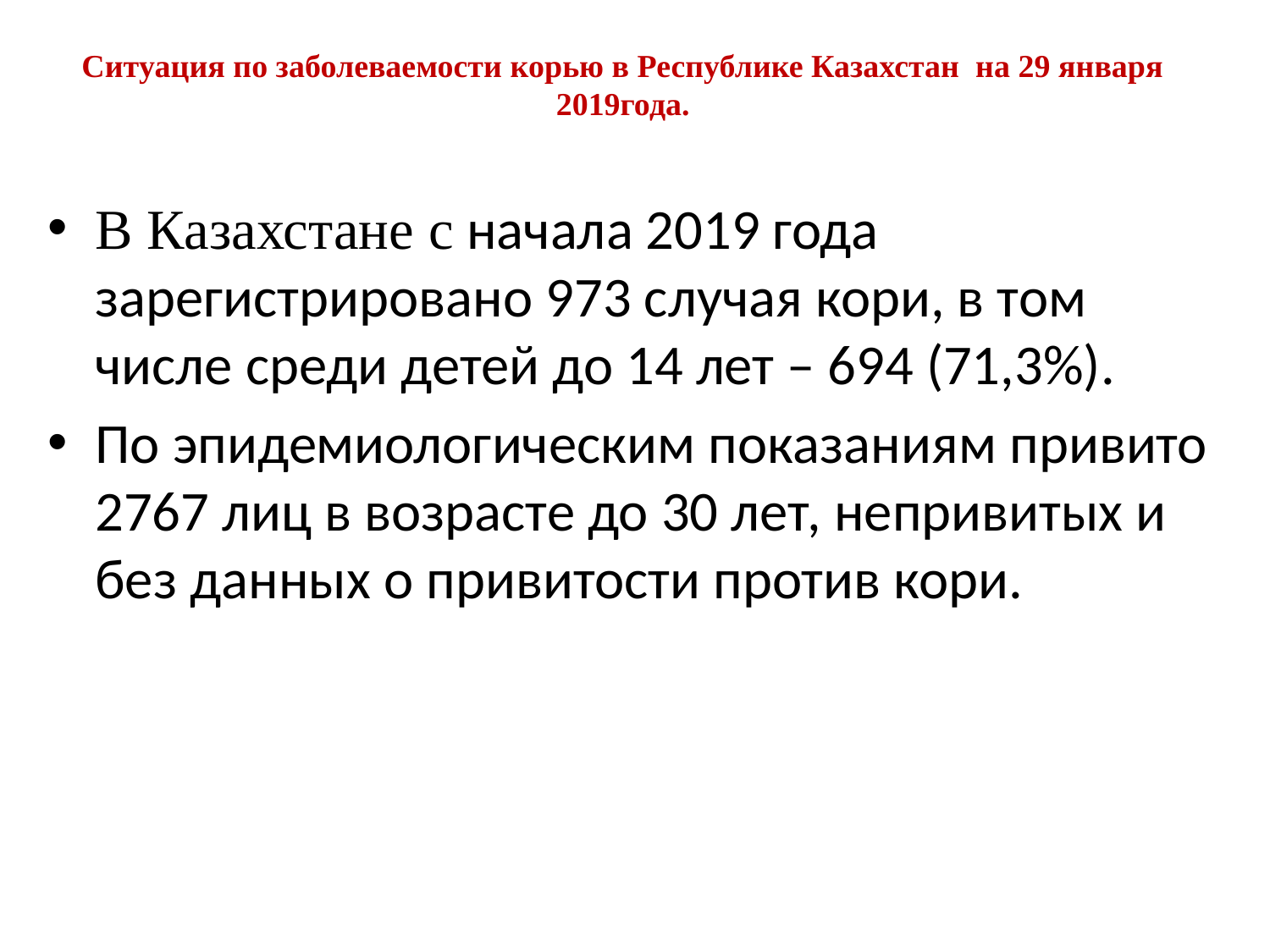

# Ситуация по заболеваемости корью в Республике Казахстан  на 29 января 2019года.
В Казахстане с начала 2019 года зарегистрировано 973 случая кори, в том числе среди детей до 14 лет – 694 (71,3%).
По эпидемиологическим показаниям привито 2767 лиц в возрасте до 30 лет, непривитых и без данных о привитости против кори.